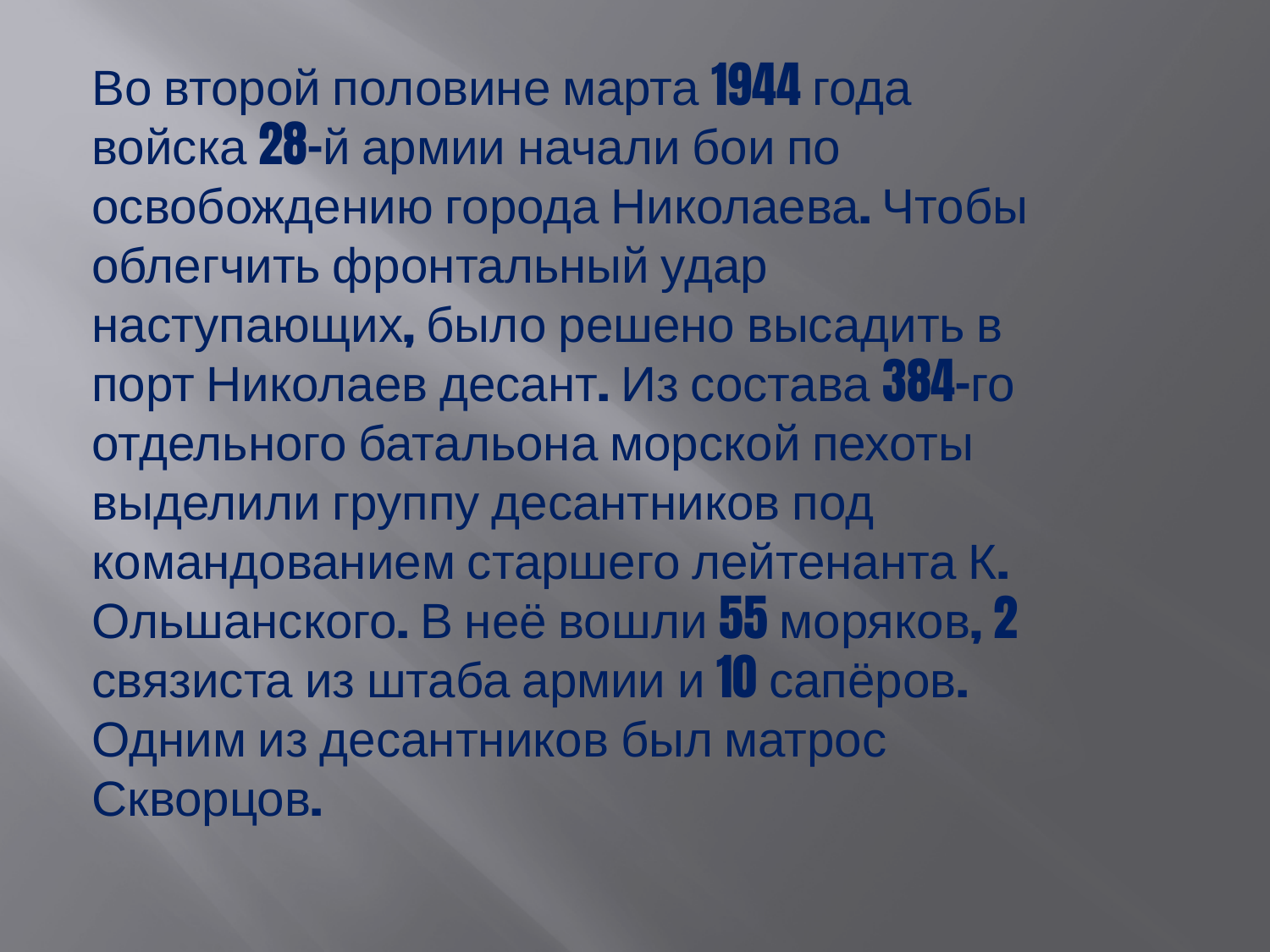

Во второй половине марта 1944 года войска 28-й армии начали бои по освобождению города Николаева. Чтобы облегчить фронтальный удар наступающих, было решено высадить в порт Николаев десант. Из состава 384-го отдельного батальона морской пехоты выделили группу десантников под командованием старшего лейтенанта К. Ольшанского. В неё вошли 55 моряков, 2 связиста из штаба армии и 10 сапёров. Одним из десантников был матрос Скворцов.